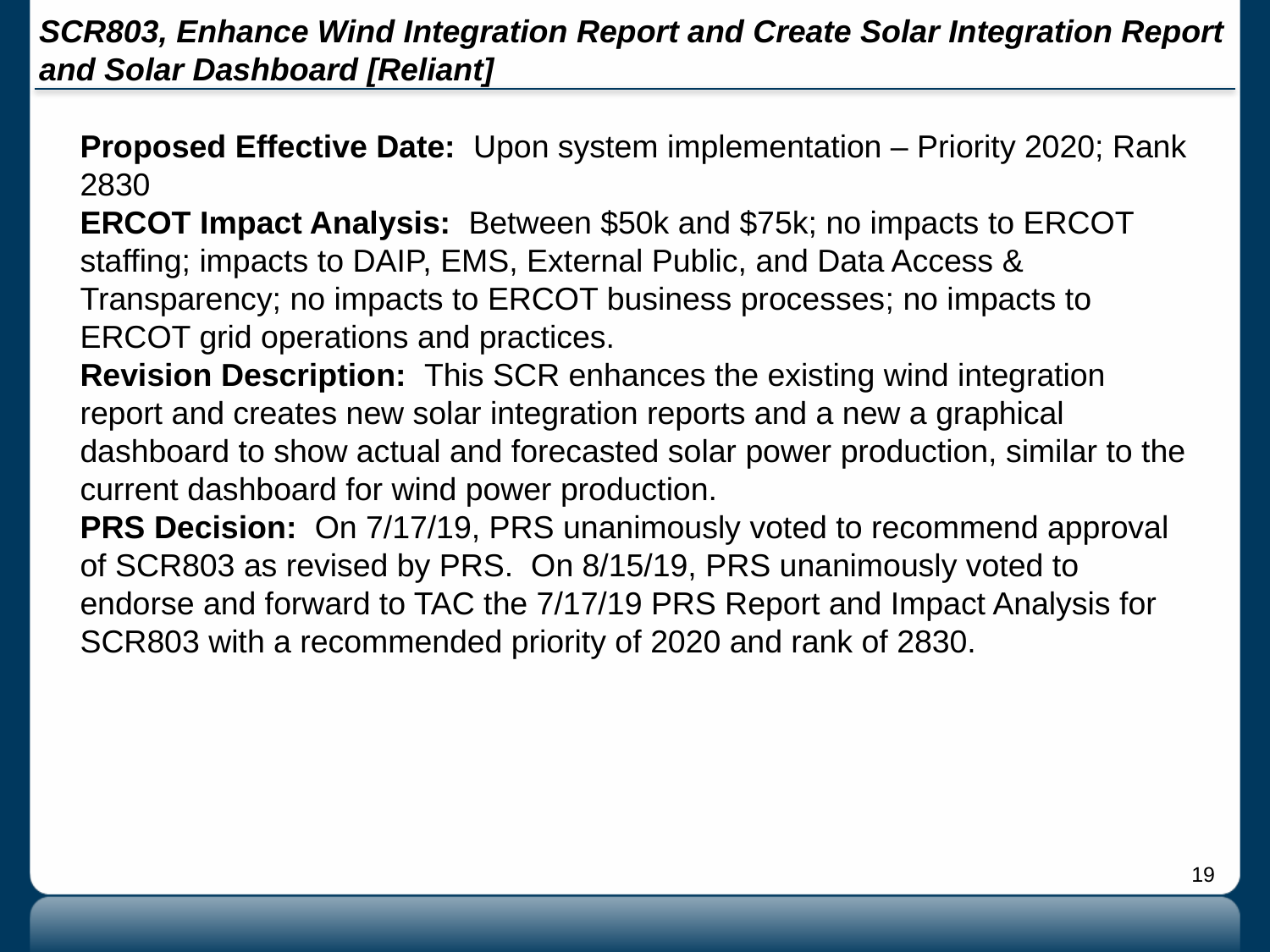

# SCR803, Enhance Wind Integration Report and Create Solar Integration Report and Solar Dashboard [Reliant]
Proposed Effective Date:  Upon system implementation – Priority 2020; Rank 2830
ERCOT Impact Analysis:  Between $50k and $75k; no impacts to ERCOT staffing; impacts to DAIP, EMS, External Public, and Data Access & Transparency; no impacts to ERCOT business processes; no impacts to ERCOT grid operations and practices.
Revision Description:  This SCR enhances the existing wind integration report and creates new solar integration reports and a new a graphical dashboard to show actual and forecasted solar power production, similar to the current dashboard for wind power production.
PRS Decision:  On 7/17/19, PRS unanimously voted to recommend approval of SCR803 as revised by PRS.  On 8/15/19, PRS unanimously voted to endorse and forward to TAC the 7/17/19 PRS Report and Impact Analysis for SCR803 with a recommended priority of 2020 and rank of 2830.